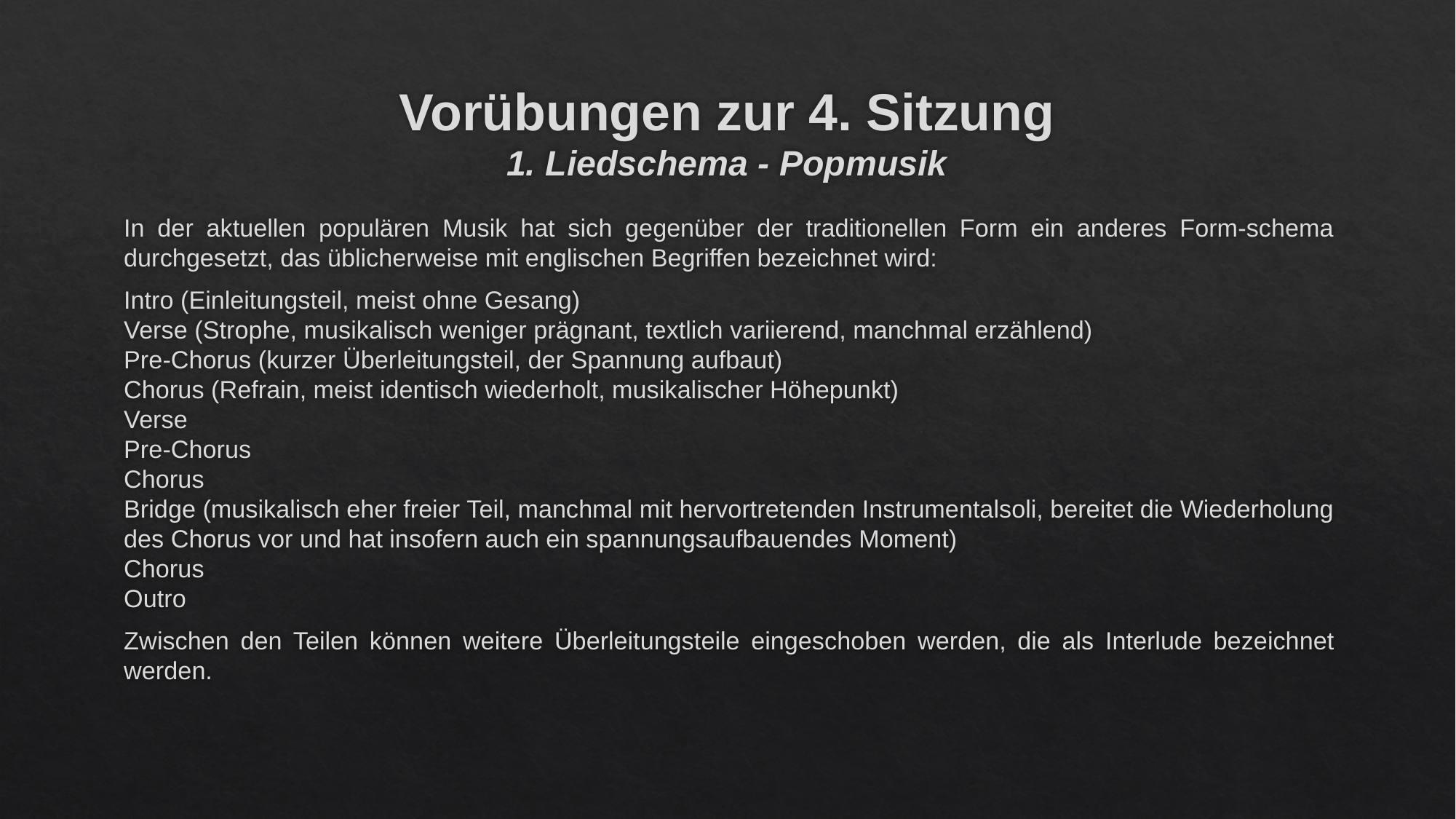

# Vorübungen zur 4. Sitzung 1. Liedschema - Popmusik
In der aktuellen populären Musik hat sich gegenüber der traditionellen Form ein anderes Form-schema durchgesetzt, das üblicherweise mit englischen Begriffen bezeichnet wird:
Intro (Einleitungsteil, meist ohne Gesang)
Verse (Strophe, musikalisch weniger prägnant, textlich variierend, manchmal erzählend)
Pre-Chorus (kurzer Überleitungsteil, der Spannung aufbaut)
Chorus (Refrain, meist identisch wiederholt, musikalischer Höhepunkt)
Verse
Pre-Chorus
Chorus
Bridge (musikalisch eher freier Teil, manchmal mit hervortretenden Instrumentalsoli, bereitet die Wiederholung des Chorus vor und hat insofern auch ein spannungsaufbauendes Moment)
Chorus
Outro
Zwischen den Teilen können weitere Überleitungsteile eingeschoben werden, die als Interlude bezeichnet werden.